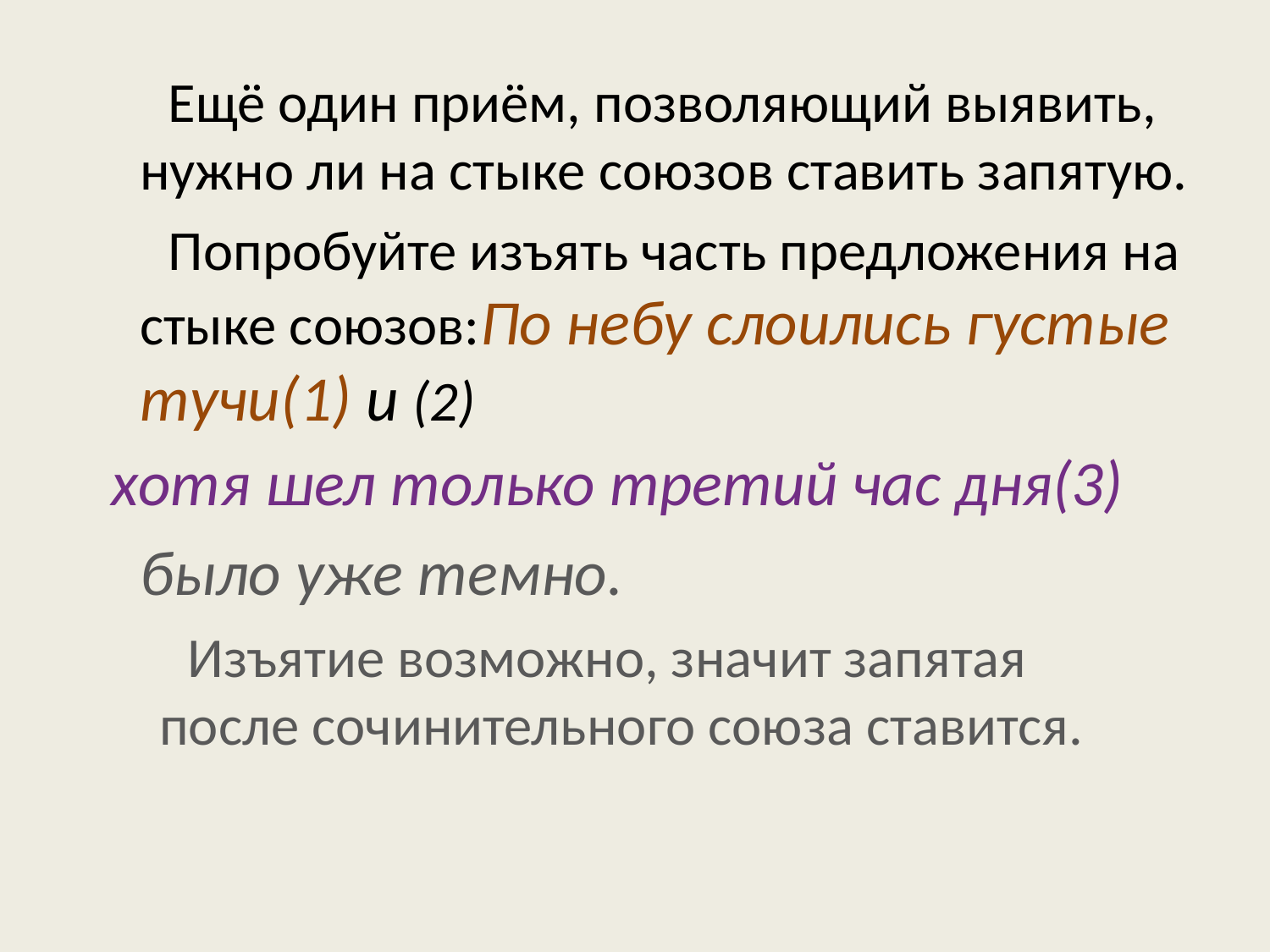

Ещё один приём, позволяющий выявить, нужно ли на стыке союзов ставить запятую.
      Попробуйте изъять часть предложения на стыке союзов:По небу слоились густые тучи(1) и (2)
хотя шел только третий час дня(3)

  было уже темно.
      Изъятие возможно, значит запятая после сочинительного союза ставится.